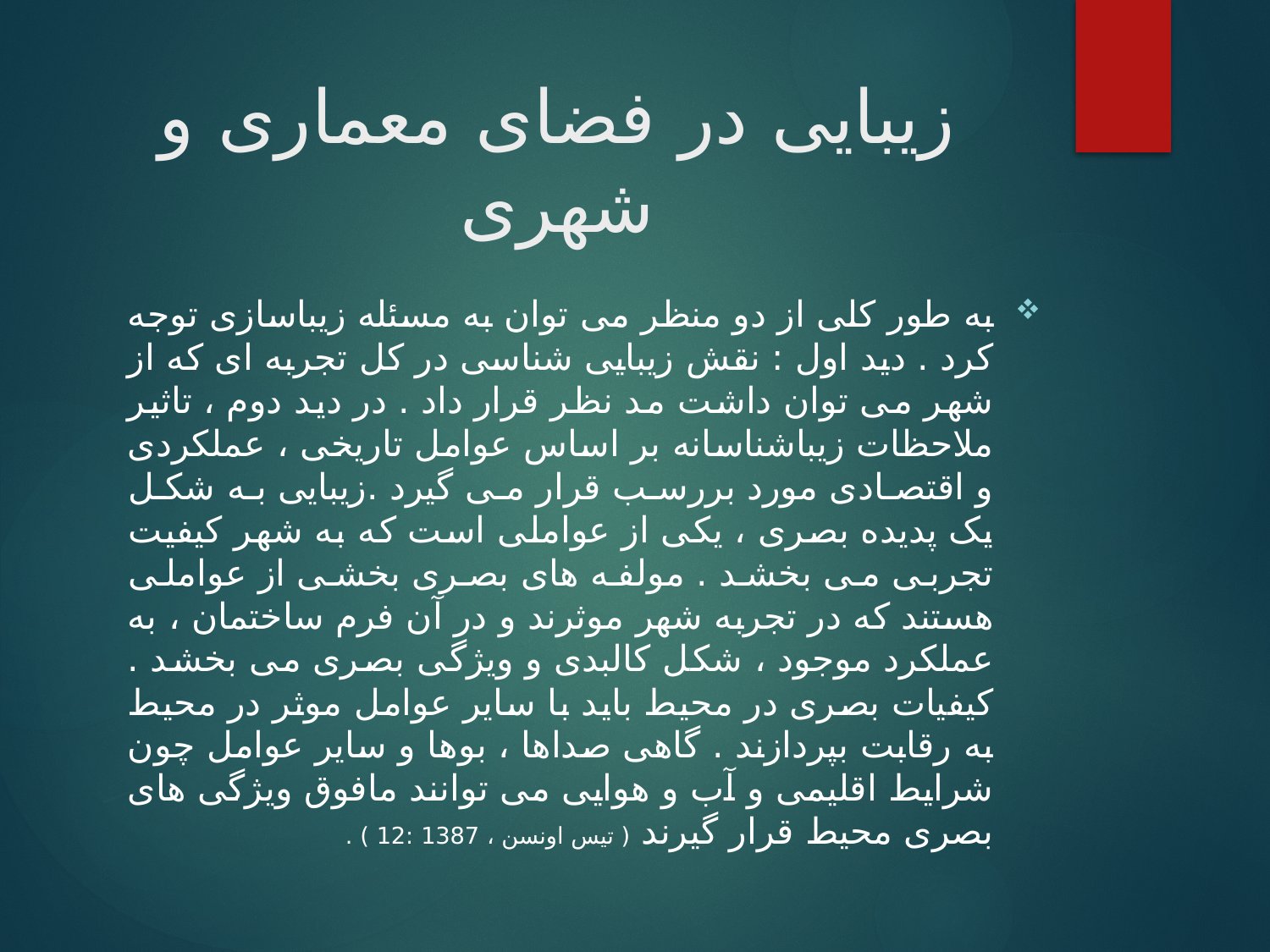

# زیبایی در فضای معماری و شهری
به طور کلی از دو منظر می توان به مسئله زیباسازی توجه کرد . دید اول : نقش زیبایی شناسی در کل تجربه ای که از شهر می توان داشت مد نظر قرار داد . در دید دوم ، تاثیر ملاحظات زیباشناسانه بر اساس عوامل تاریخی ، عملکردی و اقتصادی مورد بررسب قرار می گیرد .زیبایی به شکل یک پدیده بصری ، یکی از عواملی است که به شهر کیفیت تجربی می بخشد . مولفه های بصری بخشی از عواملی هستند که در تجربه شهر موثرند و در آن فرم ساختمان ، به عملکرد موجود ، شکل کالبدی و ویژگی بصری می بخشد . کیفیات بصری در محیط باید با سایر عوامل موثر در محیط به رقابت بپردازند . گاهی صداها ، بوها و سایر عوامل چون شرایط اقلیمی و آب و هوایی می توانند مافوق ویژگی های بصری محیط قرار گیرند ( تیس اونسن ، 1387 :12 ) .